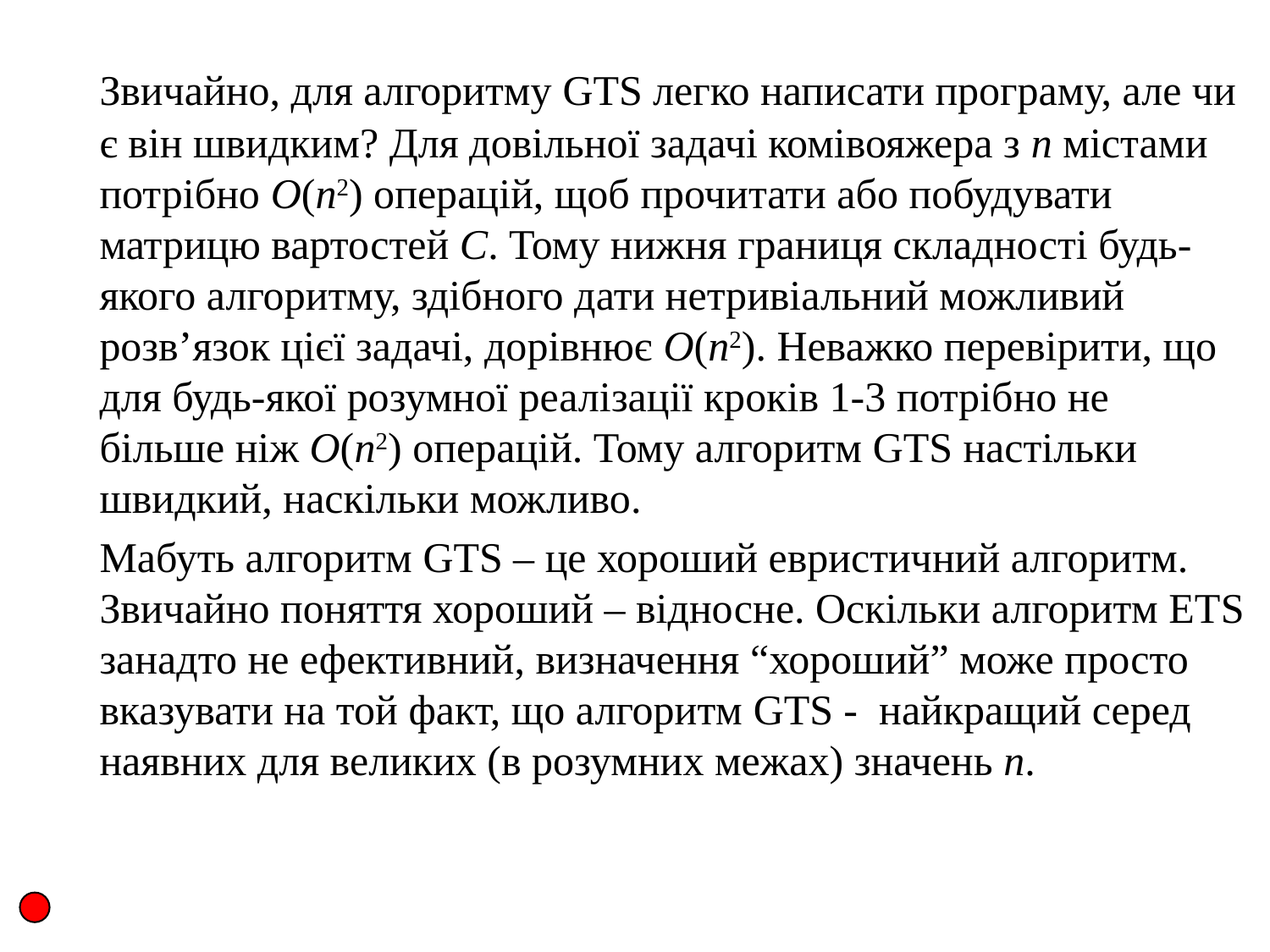

Звичайно, для алгоритму GTS легко написати програму, але чи є він швидким? Для довільної задачі комівояжера з n містами потрібно O(n2) операцій, щоб прочитати або побудувати матрицю вартостей C. Тому нижня границя складності будь-якого алгоритму, здібного дати нетривіальний можливий розв’язок цієї задачі, дорівнює O(n2). Неважко перевірити, що для будь-якої розумної реалізації кроків 1-3 потрібно не більше ніж O(n2) операцій. Тому алгоритм GTS настільки швидкий, наскільки можливо.
	Мабуть алгоритм GTS – це хороший евристичний алгоритм. Звичайно поняття хороший – відносне. Оскільки алгоритм ЕТS занадто не ефективний, визначення “хороший” може просто вказувати на той факт, що алгоритм GTS -  найкращий серед наявних для великих (в розумних межах) значень n.